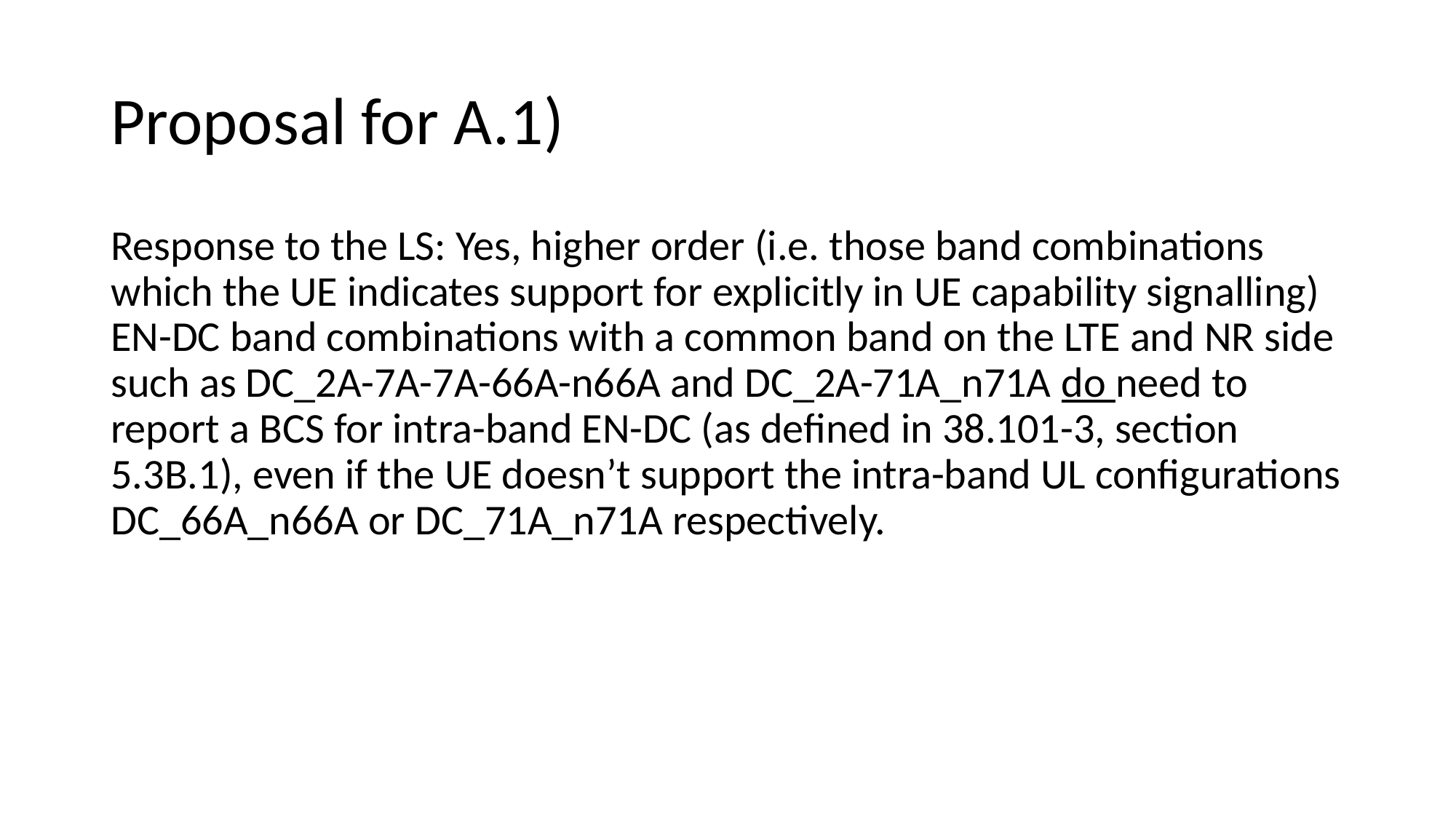

# Proposal for A.1)
Response to the LS: Yes, higher order (i.e. those band combinations which the UE indicates support for explicitly in UE capability signalling) EN-DC band combinations with a common band on the LTE and NR side such as DC_2A-7A-7A-66A-n66A and DC_2A-71A_n71A do need to report a BCS for intra-band EN-DC (as defined in 38.101-3, section 5.3B.1), even if the UE doesn’t support the intra-band UL configurations DC_66A_n66A or DC_71A_n71A respectively.